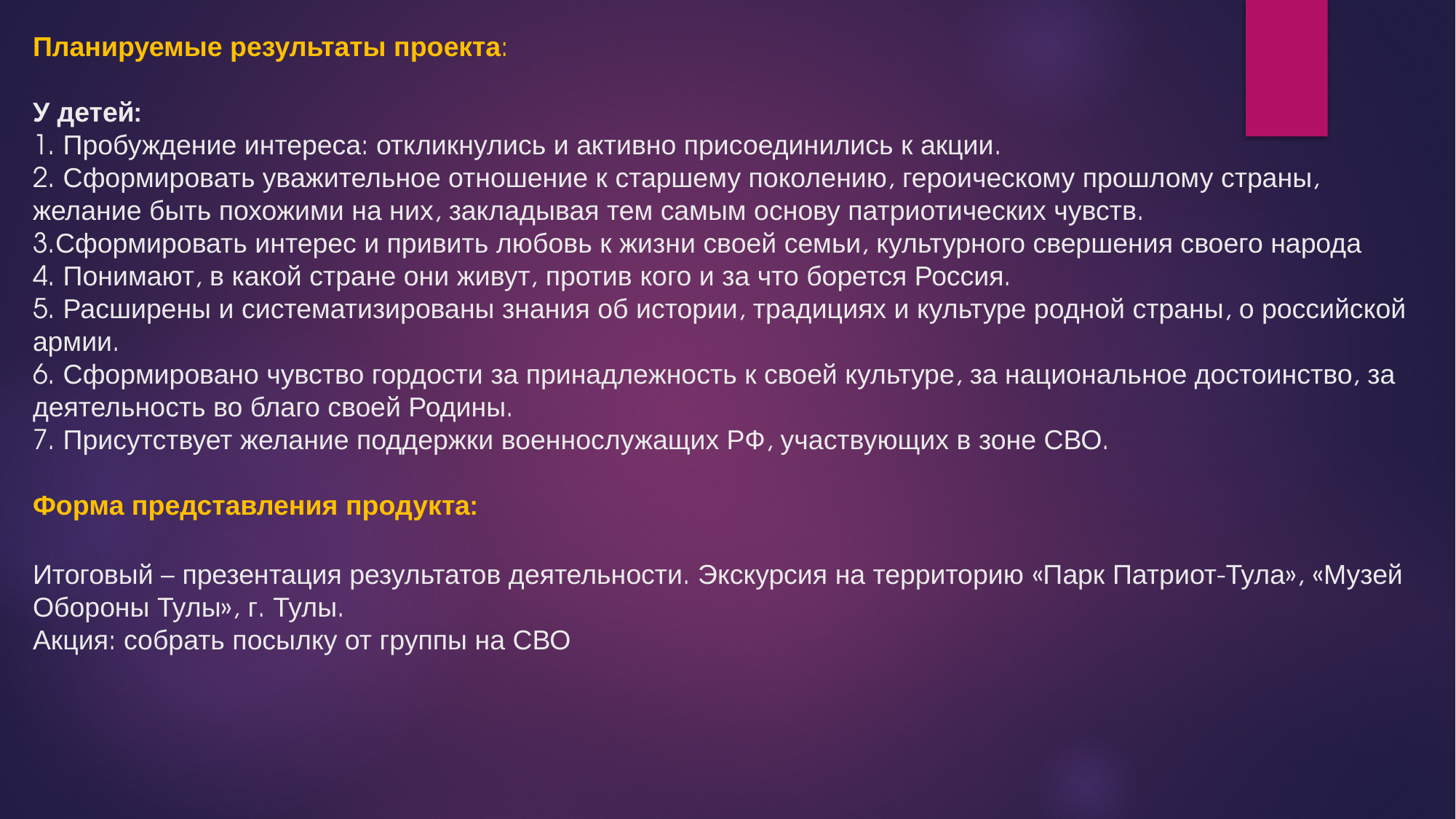

# Планируемые результаты проекта: У детей: 1. Пробуждение интереса: откликнулись и активно присоединились к акции. 2. Сформировать уважительное отношение к старшему поколению, героическому прошлому страны, желание быть похожими на них, закладывая тем самым основу патриотических чувств. 3.Сформировать интерес и привить любовь к жизни своей семьи, культурного свершения своего народа 4. Понимают, в какой стране они живут, против кого и за что борется Россия. 5. Расширены и систематизированы знания об истории, традициях и культуре родной страны, о российской армии. 6. Сформировано чувство гордости за принадлежность к своей культуре, за национальное достоинство, за деятельность во благо своей Родины. 7. Присутствует желание поддержки военнослужащих РФ, участвующих в зоне СВО. Форма представления продукта: Итоговый – презентация результатов деятельности. Экскурсия на территорию «Парк Патриот-Тула», «Музей Обороны Тулы», г. Тулы. Акция: собрать посылку от группы на СВО